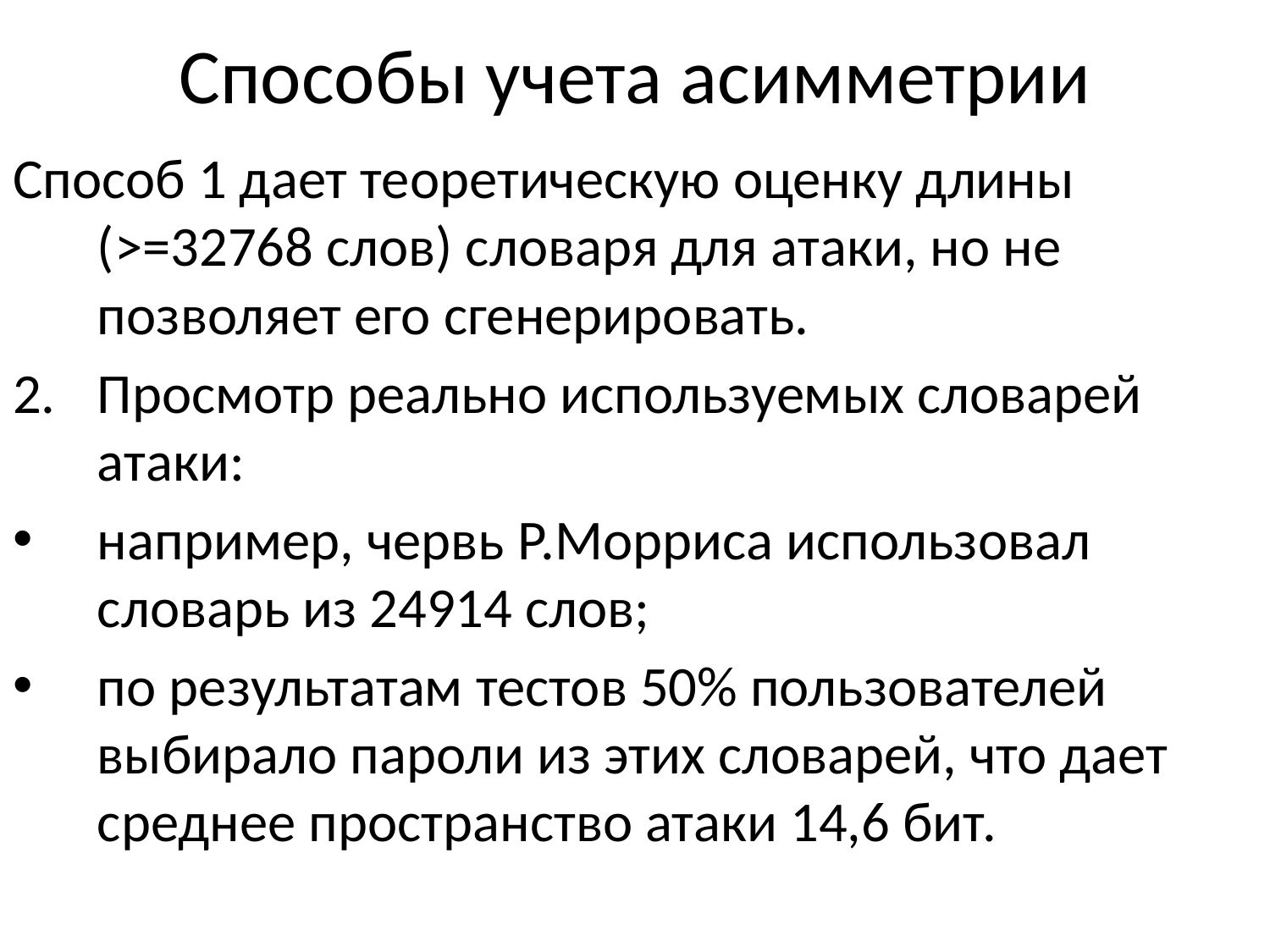

# Способы учета асимметрии
Способ 1 дает теоретическую оценку длины (>=32768 слов) словаря для атаки, но не позволяет его сгенерировать.
Просмотр реально используемых словарей атаки:
например, червь Р.Морриса использовал словарь из 24914 слов;
по результатам тестов 50% пользователей выбирало пароли из этих словарей, что дает среднее пространство атаки 14,6 бит.